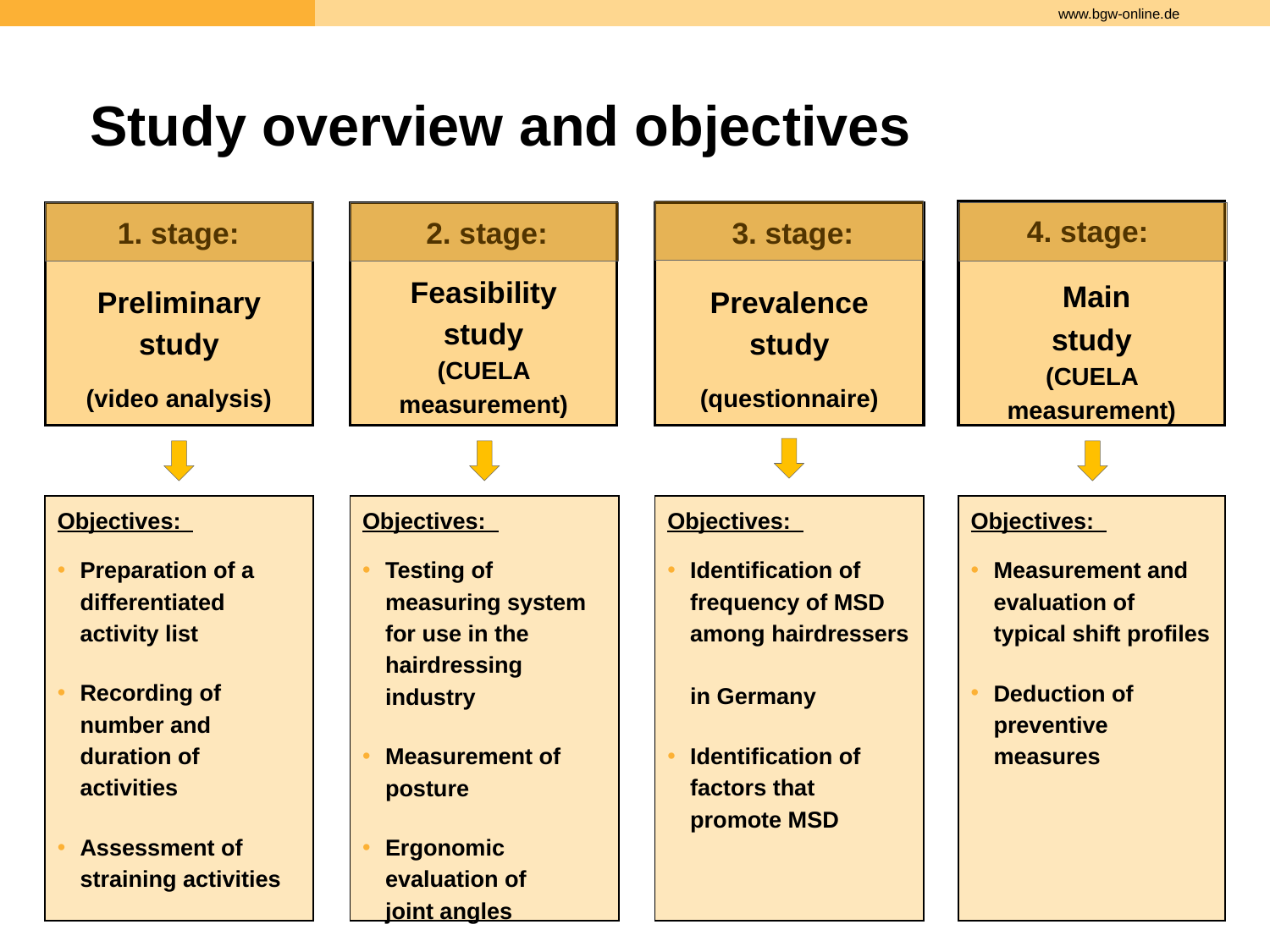

# Study overview and objectives
4. stage:
 Main
study
(CUELA measurement)

 2. stage:
Feasibility
study
(CUELA measurement)
 1. stage:
Preliminary study
(video analysis)

 3. stage:
Prevalence
study
(questionnaire)

Objectives:
  Preparation of a
  differentiated
  activity list
  Recording of
  number and
  duration of
  activities
  Assessment of
  straining activities
Objectives:
  Identification of
  frequency of MSD
  among hairdressers
  in Germany
  Identification of
  factors that
  promote MSD
Objectives:
  Testing of
  measuring system
  for use in the
  hairdressing
  industry
  Measurement of
  posture
  Ergonomic
  evaluation of
  joint angles
Objectives:
  Measurement and
  evaluation of
  typical shift profiles
  Deduction of
  preventive
  measures